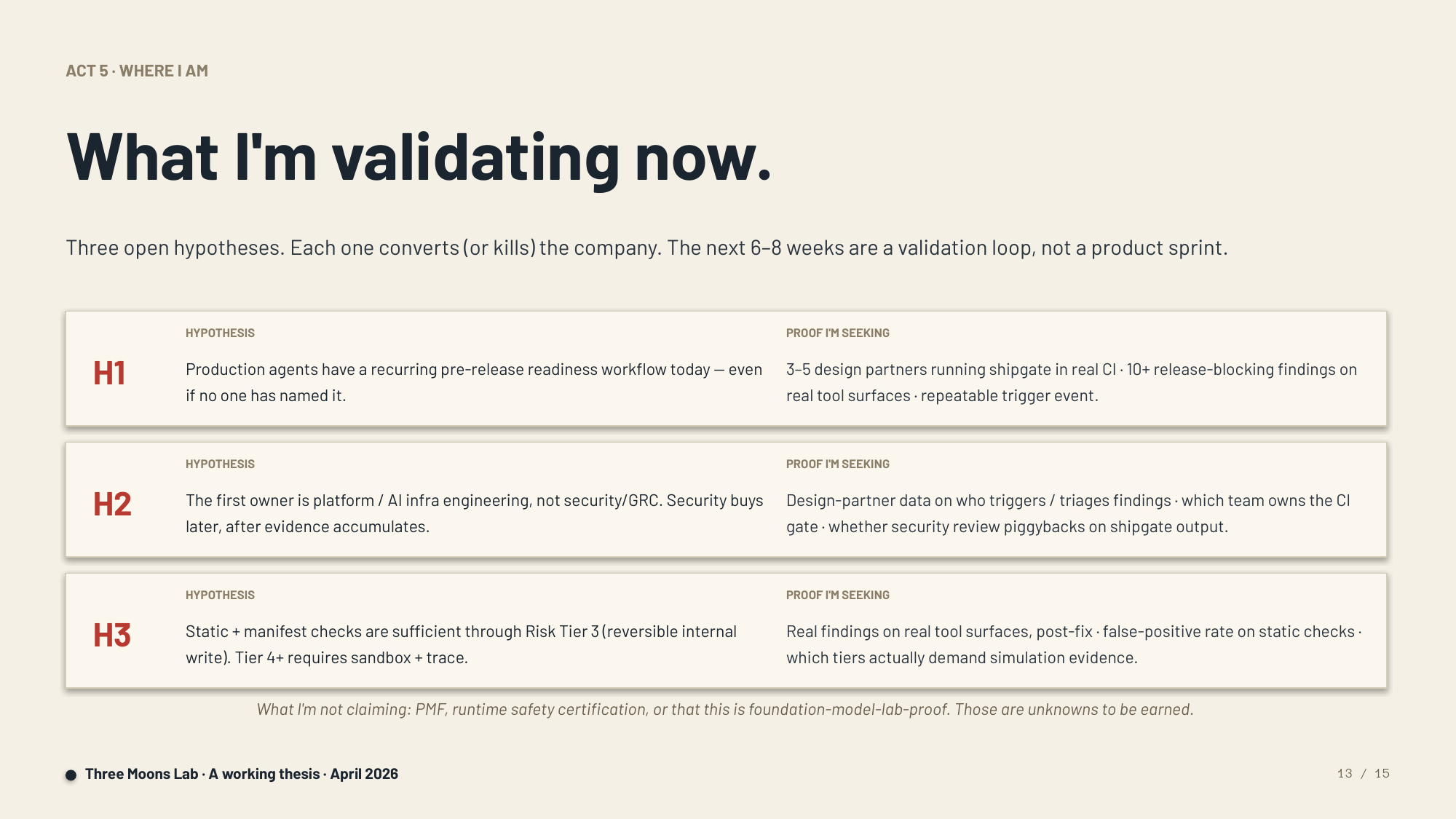

ACT 5 · WHERE I AM
What I'm validating now.
Three open hypotheses. Each one converts (or kills) the company. The next 6–8 weeks are a validation loop, not a product sprint.

HYPOTHESIS
PROOF I'M SEEKING
H1
Production agents have a recurring pre-release readiness workflow today — even if no one has named it.
3–5 design partners running shipgate in real CI · 10+ release-blocking findings on real tool surfaces · repeatable trigger event.

HYPOTHESIS
PROOF I'M SEEKING
H2
The first owner is platform / AI infra engineering, not security/GRC. Security buys later, after evidence accumulates.
Design-partner data on who triggers / triages findings · which team owns the CI gate · whether security review piggybacks on shipgate output.

HYPOTHESIS
PROOF I'M SEEKING
H3
Static + manifest checks are sufficient through Risk Tier 3 (reversible internal write). Tier 4+ requires sandbox + trace.
Real findings on real tool surfaces, post-fix · false-positive rate on static checks · which tiers actually demand simulation evidence.
What I'm not claiming: PMF, runtime safety certification, or that this is foundation-model-lab-proof. Those are unknowns to be earned.
Three Moons Lab · A working thesis · April 2026
13 / 15